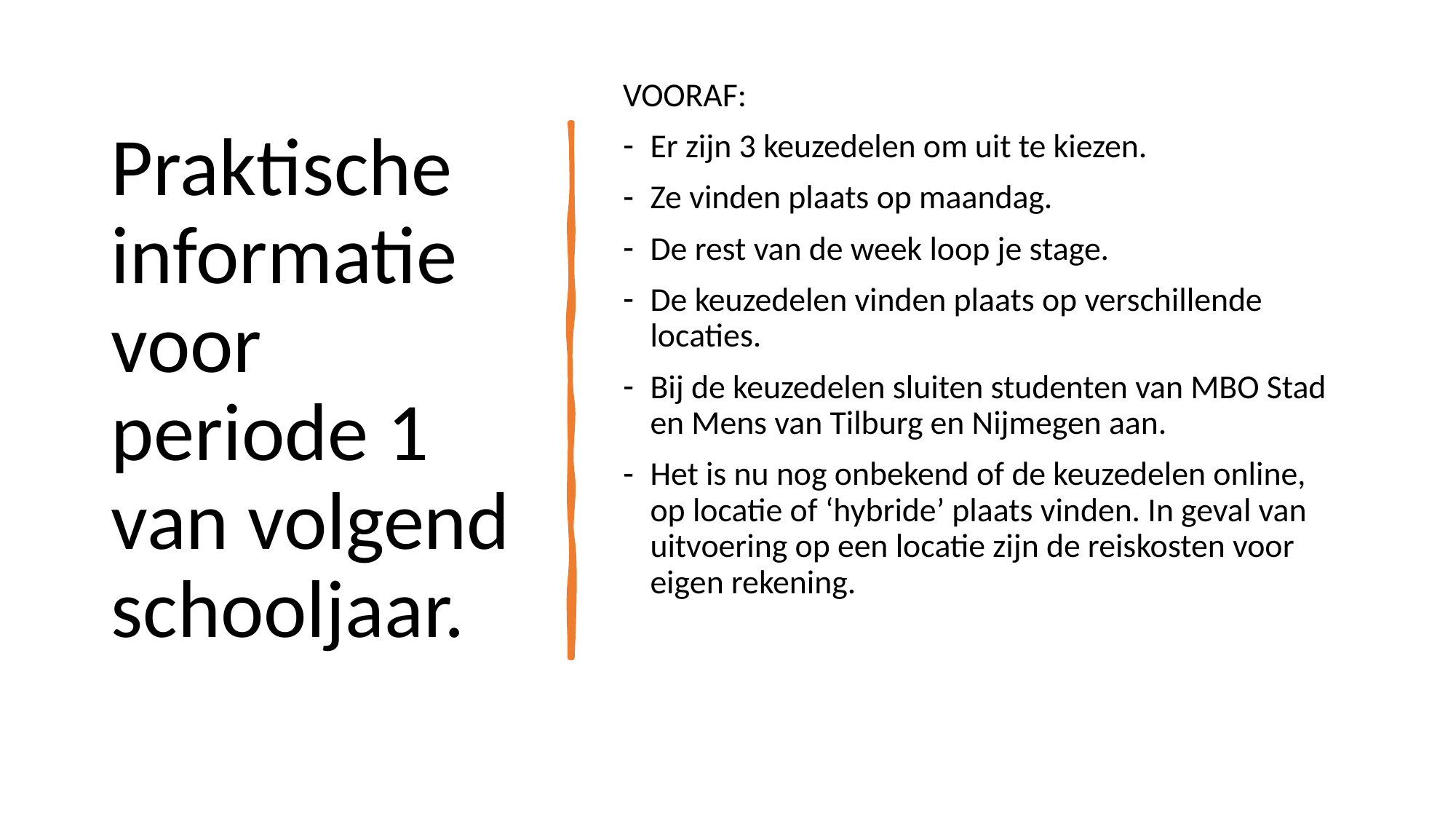

# Praktische informatie voor periode 1  van volgend schooljaar.
VOORAF:
Er zijn 3 keuzedelen om uit te kiezen.
Ze vinden plaats op maandag.
De rest van de week loop je stage.
De keuzedelen vinden plaats op verschillende locaties.
Bij de keuzedelen sluiten studenten van MBO Stad en Mens van Tilburg en Nijmegen aan.
Het is nu nog onbekend of de keuzedelen online, op locatie of ‘hybride’ plaats vinden. In geval van uitvoering op een locatie zijn de reiskosten voor eigen rekening.